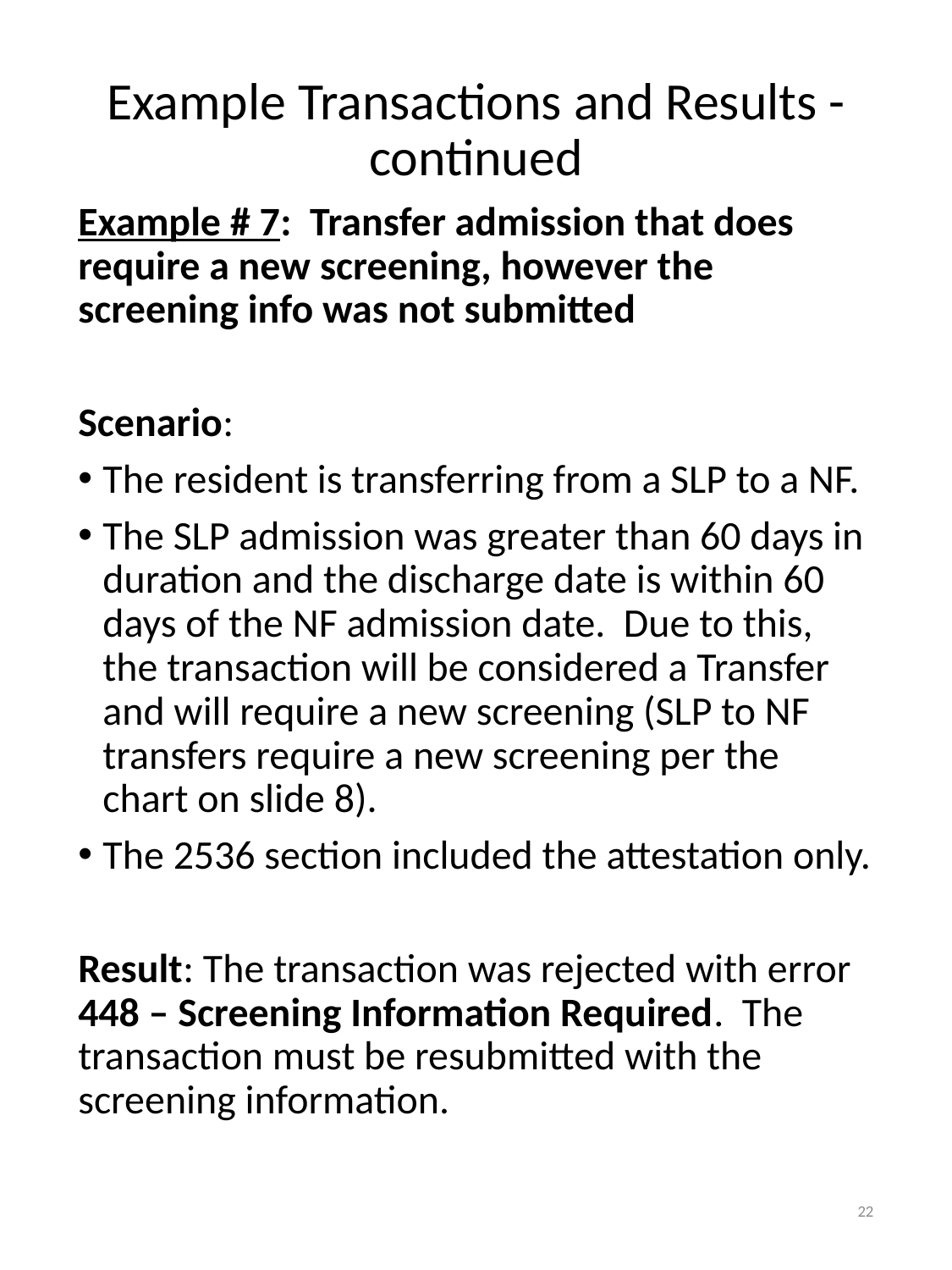

# Example Transactions and Results - continued
Example # 7:  Transfer admission that does require a new screening, however the screening info was not submitted

Scenario:
The resident is transferring from a SLP to a NF.
The SLP admission was greater than 60 days in duration and the discharge date is within 60 days of the NF admission date.  Due to this, the transaction will be considered a Transfer and will require a new screening (SLP to NF transfers require a new screening per the chart on slide 8).
The 2536 section included the attestation only.

Result: The transaction was rejected with error 448 – Screening Information Required.  The transaction must be resubmitted with the screening information.

22